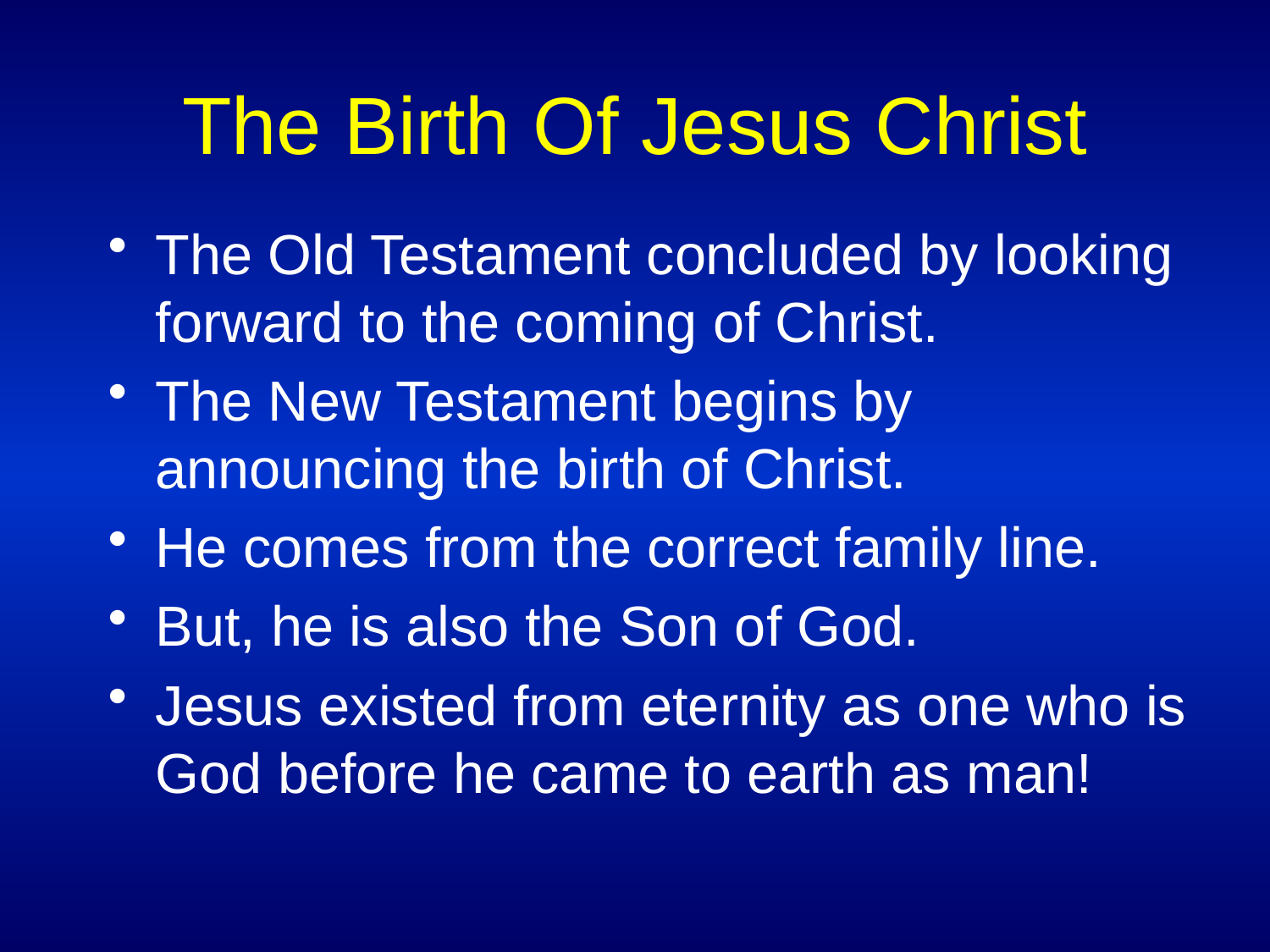

# The Birth Of Jesus Christ
The Old Testament concluded by looking forward to the coming of Christ.
The New Testament begins by announcing the birth of Christ.
He comes from the correct family line.
But, he is also the Son of God.
Jesus existed from eternity as one who is God before he came to earth as man!